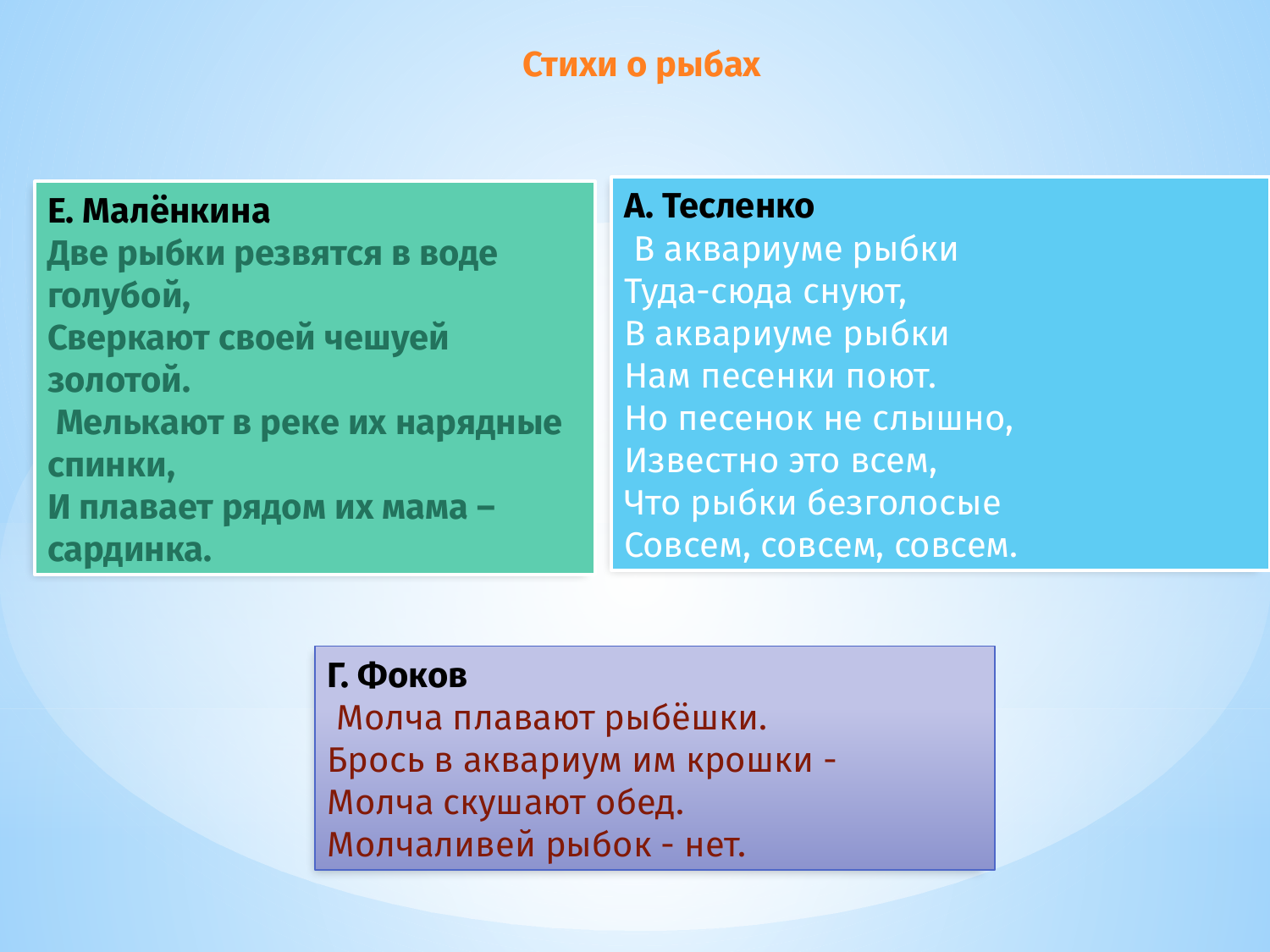

Стихи о рыбах
А. Тесленко
 В аквариуме рыбки
Туда-сюда снуют,
В аквариуме рыбки
Нам песенки поют.
Но песенок не слышно,
Известно это всем,
Что рыбки безголосые
Совсем, совсем, совсем.
Е. Малёнкина
Две рыбки резвятся в воде голубой,
Сверкают своей чешуей золотой.
 Мелькают в реке их нарядные спинки,
И плавает рядом их мама – сардинка.
Г. Фоков
 Молча плавают рыбёшки.
Брось в аквариум им крошки -
Молча скушают обед.
Молчаливей рыбок - нет.